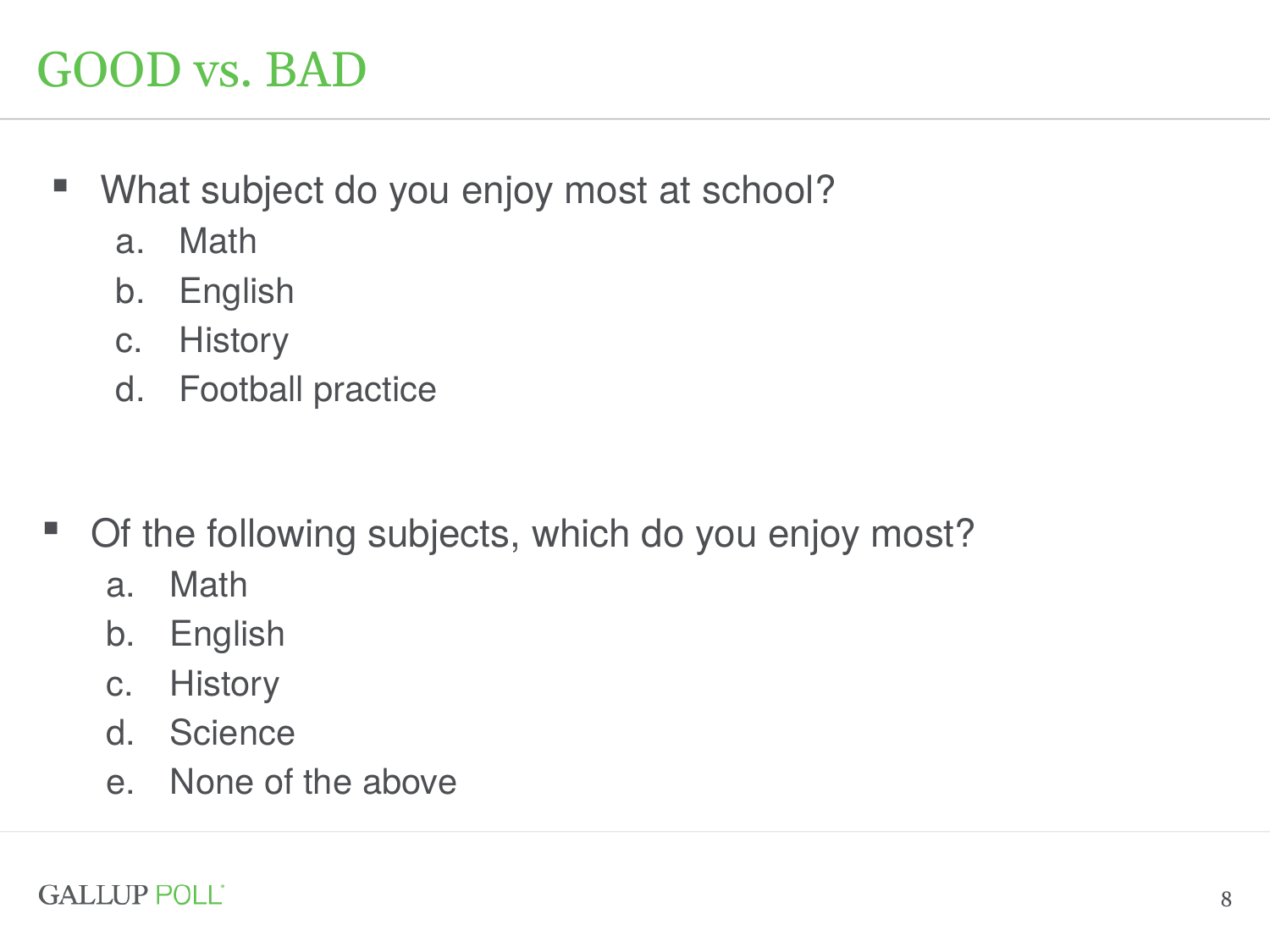

# GOOD vs. BAD
What subject do you enjoy most at school?
Math
English
History
Football practice

Of the following subjects, which do you enjoy most?
Math
English
History
Science
None of the above

8